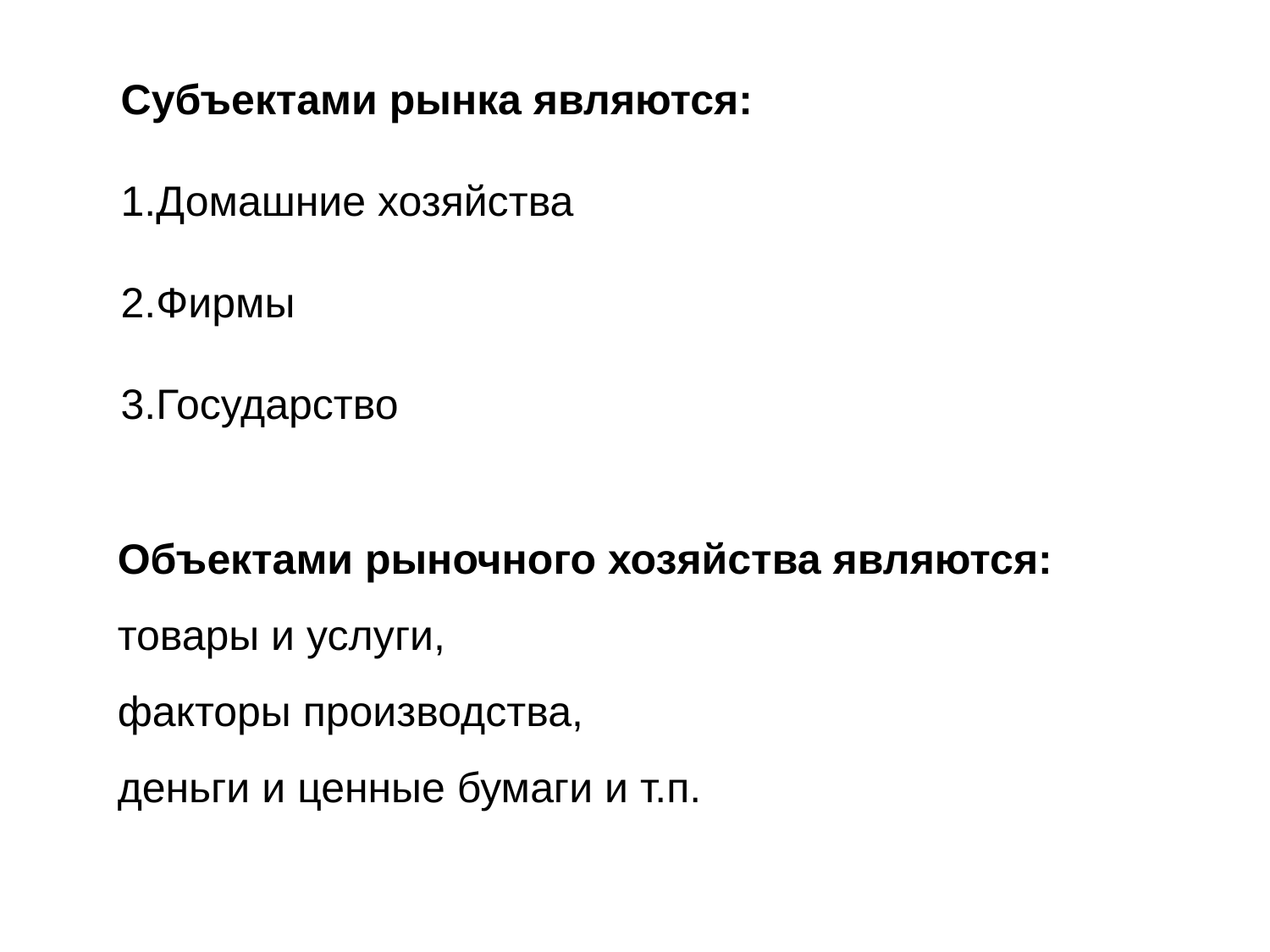

Субъектами рынка являются:

1.Домашние хозяйства

2.Фирмы

3.Государство
Объектами рыночного хозяйства являются:
товары и услуги,
факторы производства,
деньги и ценные бумаги и т.п.